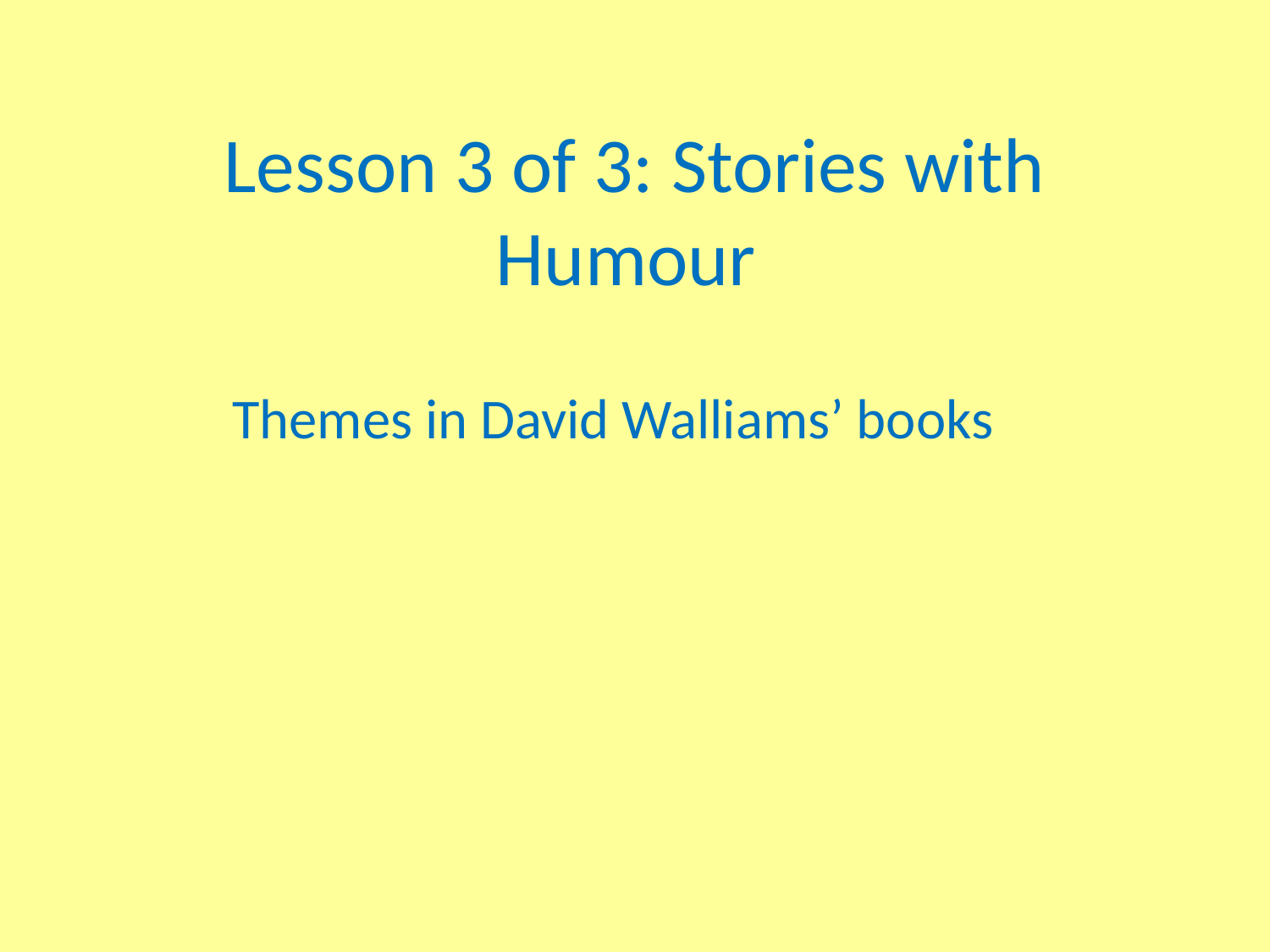

# Lesson 3 of 3: Stories with Humour
Themes in David Walliams’ books